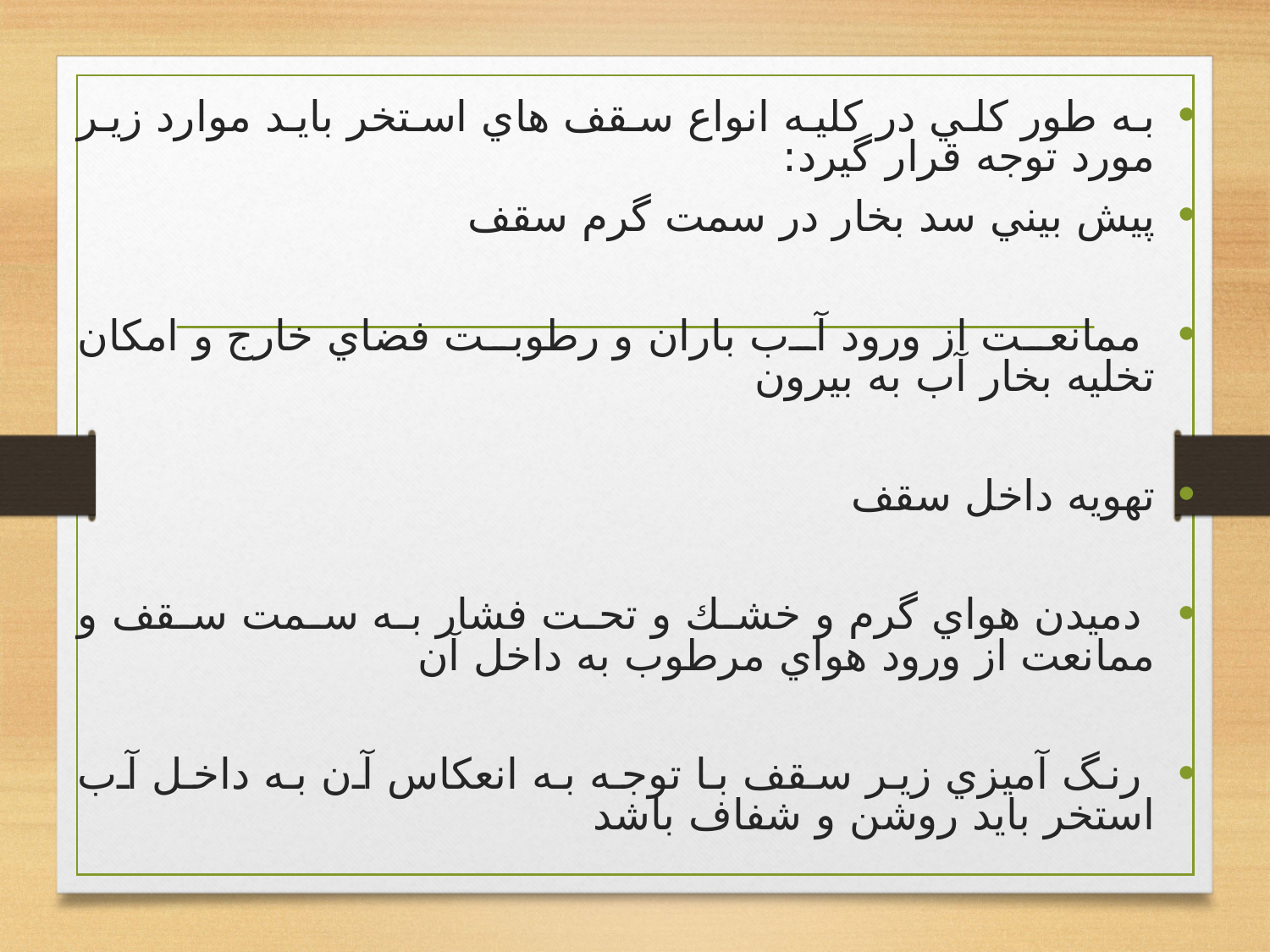

به طور كلي در كليه انواع سقف هاي استخر بايد موارد زير مورد توجه قرار گيرد:
پيش بيني سد بخار در سمت گرم سقف

 ممانعت از ورود آب باران و رطوبت فضاي خارج و امكان تخليه بخار آب به بيرون

تهويه داخل سقف

 دميدن هواي گرم و خشك و تحت فشار به سمت سقف و ممانعت از ورود هواي مرطوب به داخل آن

 رنگ آميزي زير سقف با توجه به انعكاس آن به داخل آب استخر بايد روشن و شفاف باشد